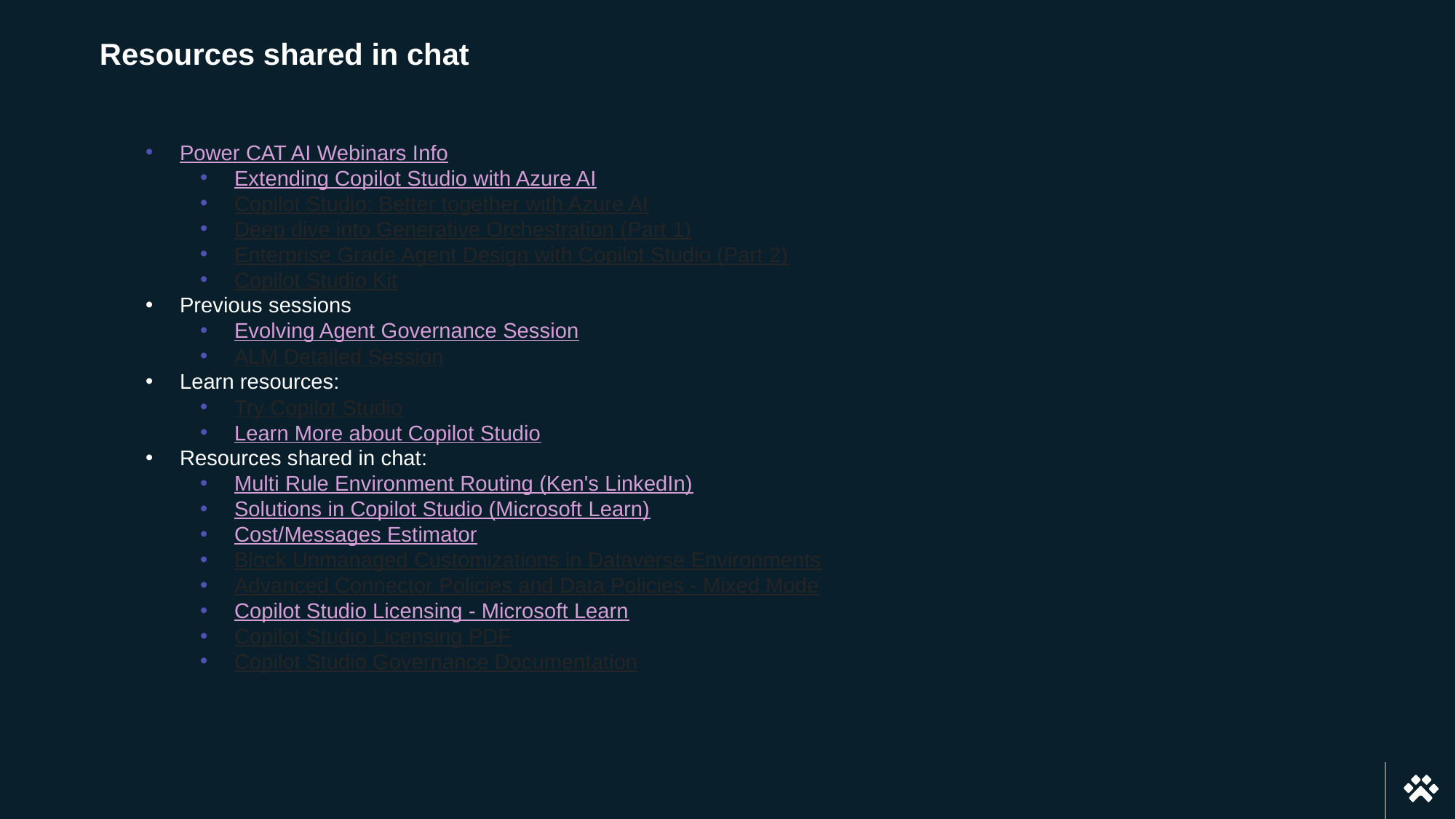

Resources shared in chat
Power CAT AI Webinars Info
Extending Copilot Studio with Azure AI
Copilot Studio: Better together with Azure AI
Deep dive into Generative Orchestration (Part 1)
Enterprise Grade Agent Design with Copilot Studio (Part 2)
Copilot Studio Kit
Previous sessions
Evolving Agent Governance Session
ALM Detailed Session
Learn resources:
Try Copilot Studio
Learn More about Copilot Studio
Resources shared in chat:
Multi Rule Environment Routing (Ken's LinkedIn)
Solutions in Copilot Studio (Microsoft Learn)
Cost/Messages Estimator
Block Unmanaged Customizations in Dataverse Environments
Advanced Connector Policies and Data Policies - Mixed Mode
Copilot Studio Licensing - Microsoft Learn
Copilot Studio Licensing PDF
Copilot Studio Governance Documentation